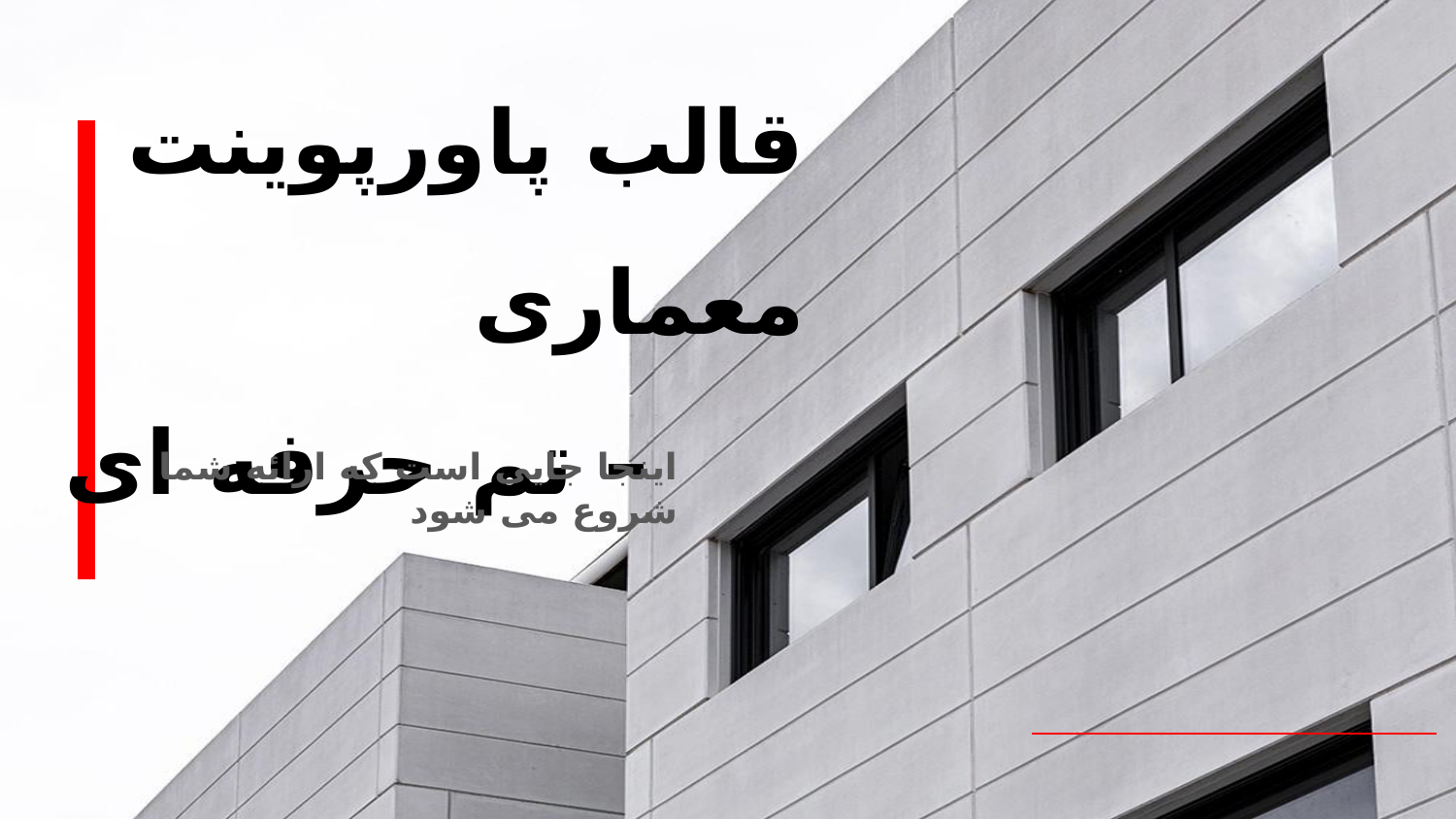

# قالب پاورپوینت معماری – تم حرفه ای
اینجا جایی است که ارائه شما شروع می شود